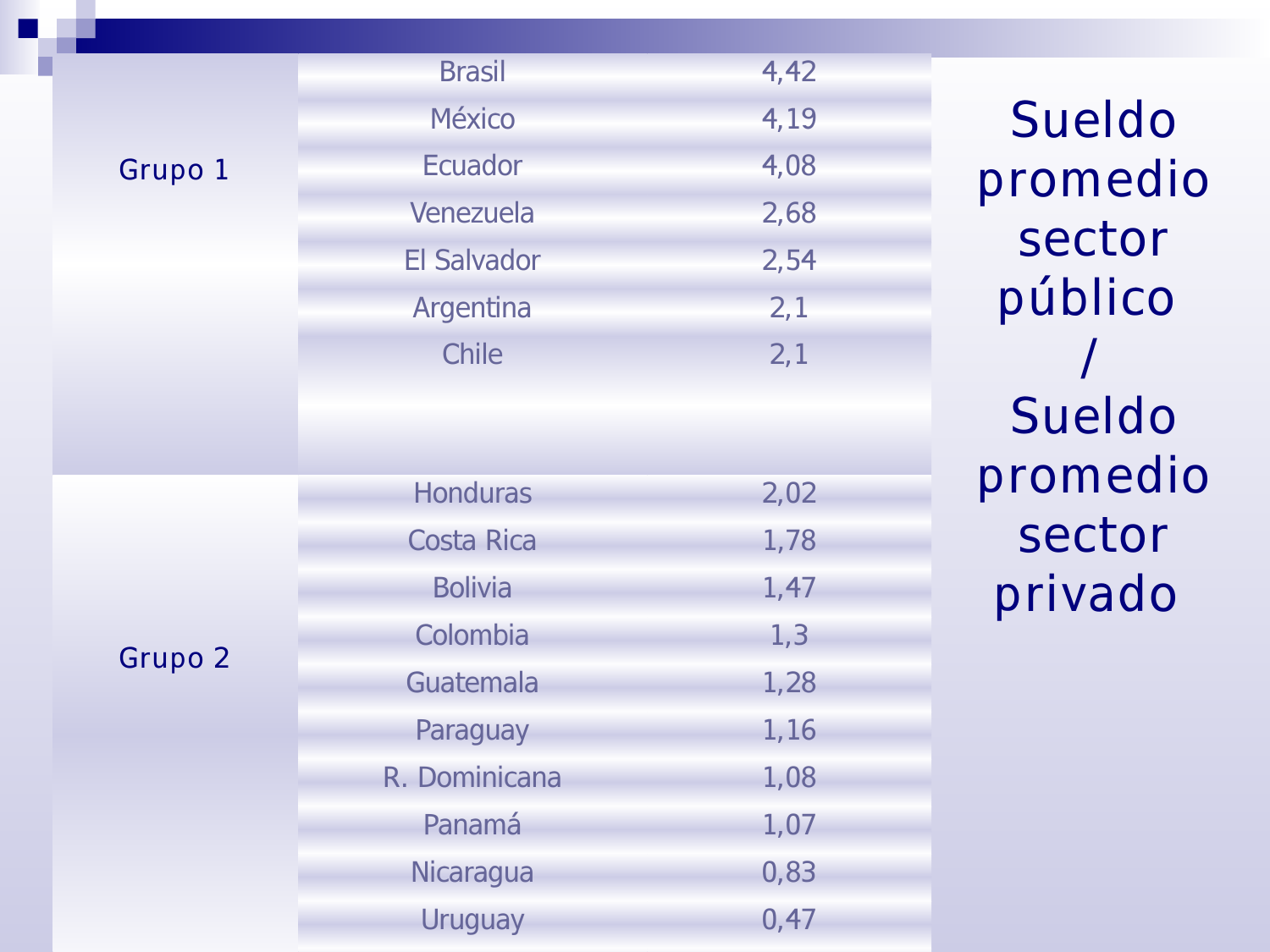

| Grupo 1 | Brasil | 4,42 |
| --- | --- | --- |
|  | México | 4,19 |
|  | Ecuador | 4,08 |
|  | Venezuela | 2,68 |
|  | El Salvador | 2,54 |
|  | Argentina | 2,1 |
|  | Chile | 2,1 |
| Grupo 2 | Honduras | 2,02 |
|  | Costa Rica | 1,78 |
|  | Bolivia | 1,47 |
|  | Colombia | 1,3 |
|  | Guatemala | 1,28 |
|  | Paraguay | 1,16 |
|  | R. Dominicana | 1,08 |
|  | Panamá | 1,07 |
|  | Nicaragua | 0,83 |
|  | Uruguay | 0,47 |
|  | Perú | 0,3 |
| Promedio |  | 1,94 |
# Sueldo promedio sector público / Sueldo promedio sector privado